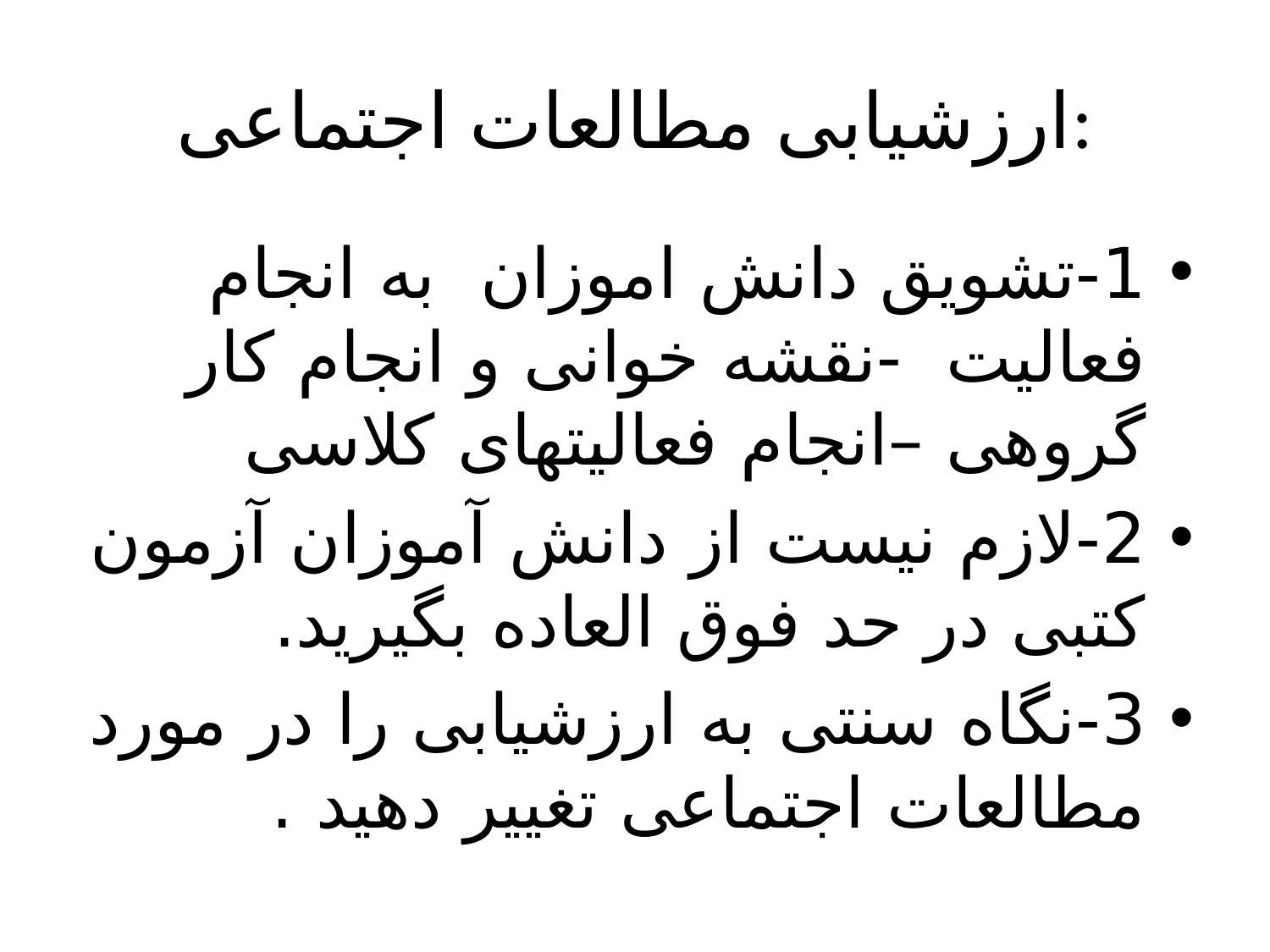

# ارزشیابی مطالعات اجتماعی:
1-تشویق دانش اموزان  به انجام فعالیت  -نقشه خوانی و انجام کار گروهی –انجام فعالیتهای کلاسی
2-لازم نیست از دانش آموزان آزمون کتبی در حد فوق العاده بگیرید.
3-نگاه سنتی به ارزشیابی را در مورد مطالعات اجتماعی تغییر دهید .